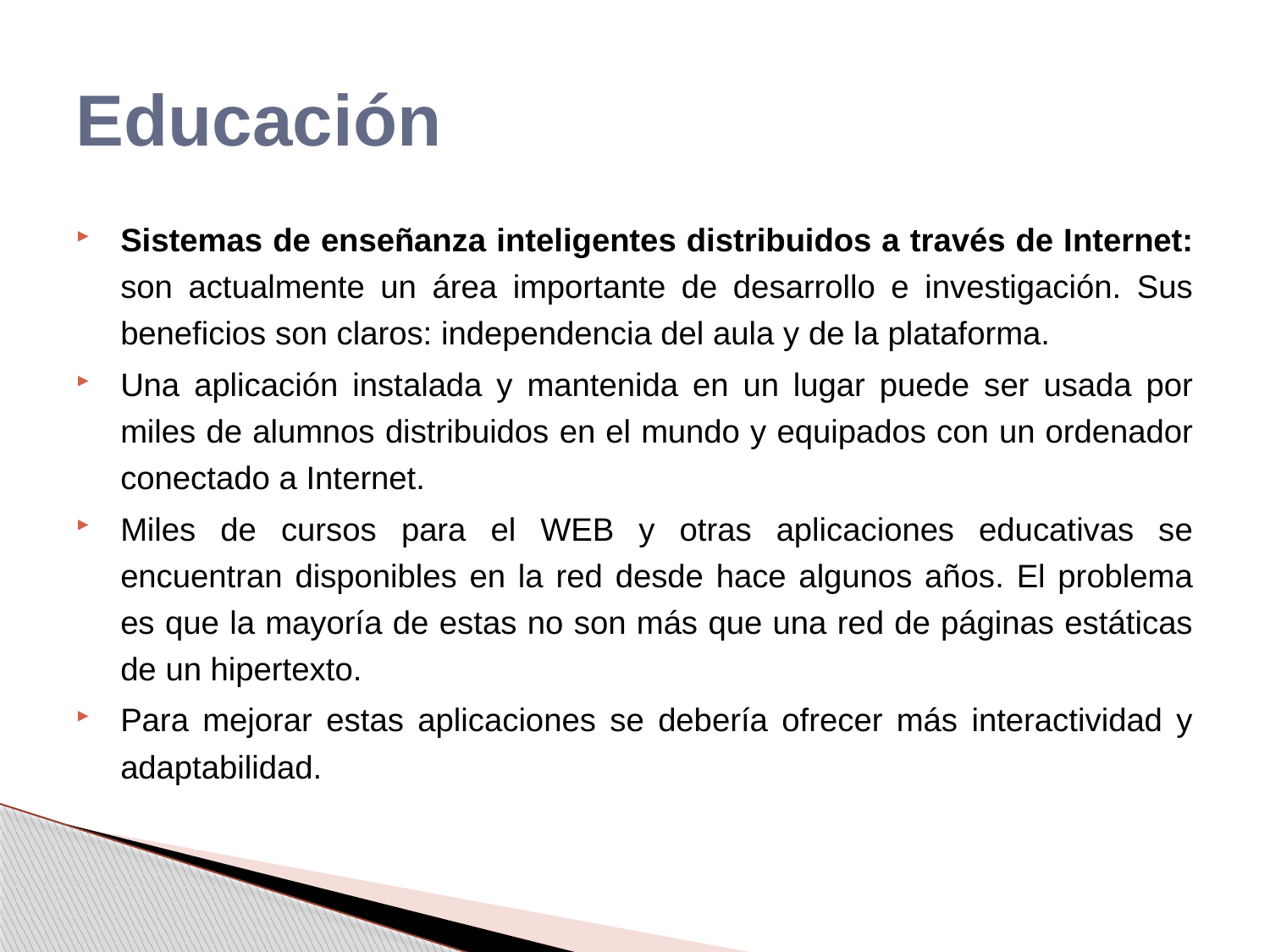

# Educación
Sistemas de enseñanza inteligentes distribuidos a través de Internet: son actualmente un área importante de desarrollo e investigación. Sus beneficios son claros: independencia del aula y de la plataforma.
Una aplicación instalada y mantenida en un lugar puede ser usada por miles de alumnos distribuidos en el mundo y equipados con un ordenador conectado a Internet.
Miles de cursos para el WEB y otras aplicaciones educativas se encuentran disponibles en la red desde hace algunos años. El problema es que la mayoría de estas no son más que una red de páginas estáticas de un hipertexto.
Para mejorar estas aplicaciones se debería ofrecer más interactividad y adaptabilidad.